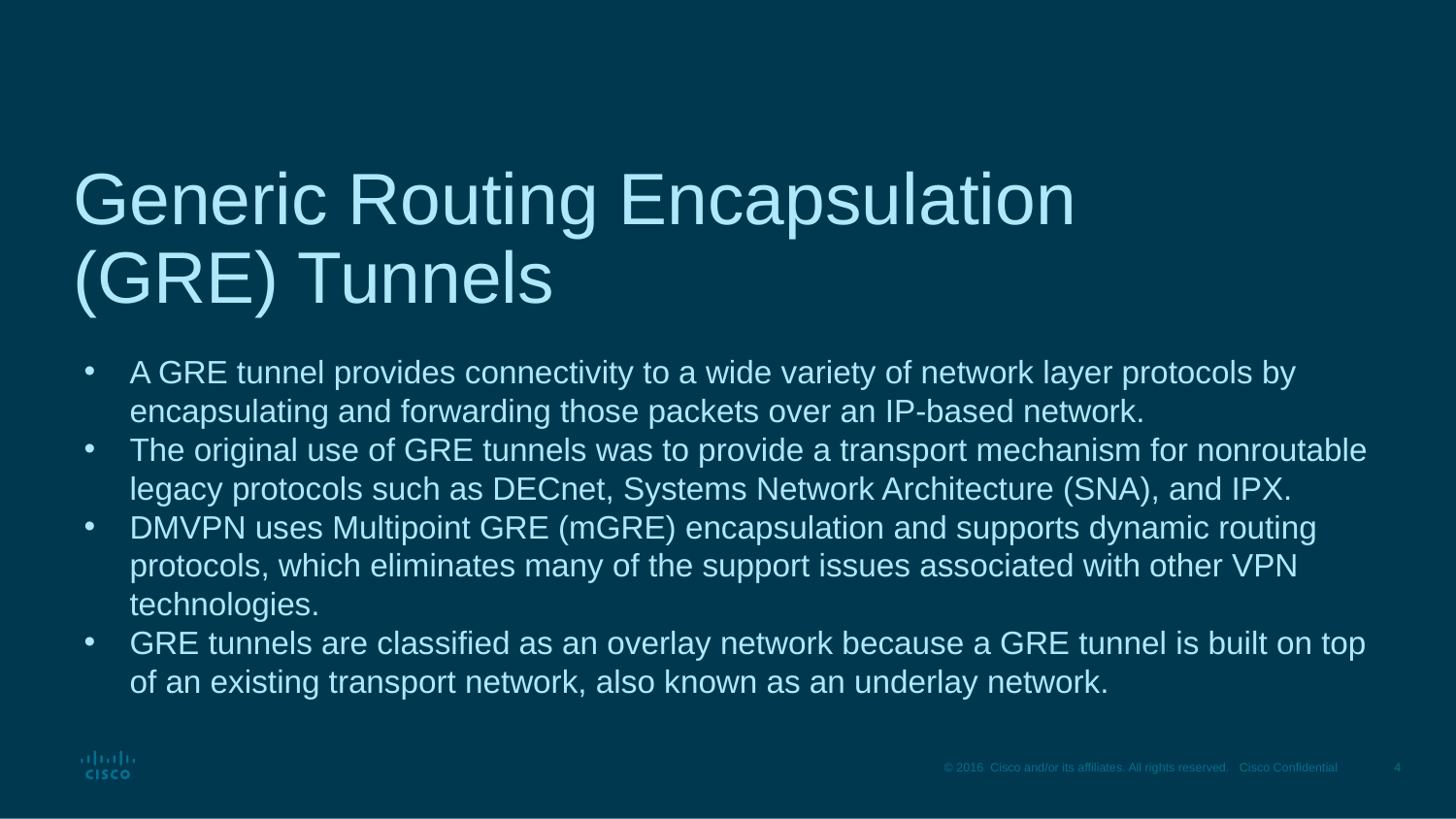

# Generic Routing Encapsulation (GRE) Tunnels
A GRE tunnel provides connectivity to a wide variety of network layer protocols by encapsulating and forwarding those packets over an IP-based network.
The original use of GRE tunnels was to provide a transport mechanism for nonroutable legacy protocols such as DECnet, Systems Network Architecture (SNA), and IPX.
DMVPN uses Multipoint GRE (mGRE) encapsulation and supports dynamic routing protocols, which eliminates many of the support issues associated with other VPN technologies.
GRE tunnels are classified as an overlay network because a GRE tunnel is built on top of an existing transport network, also known as an underlay network.